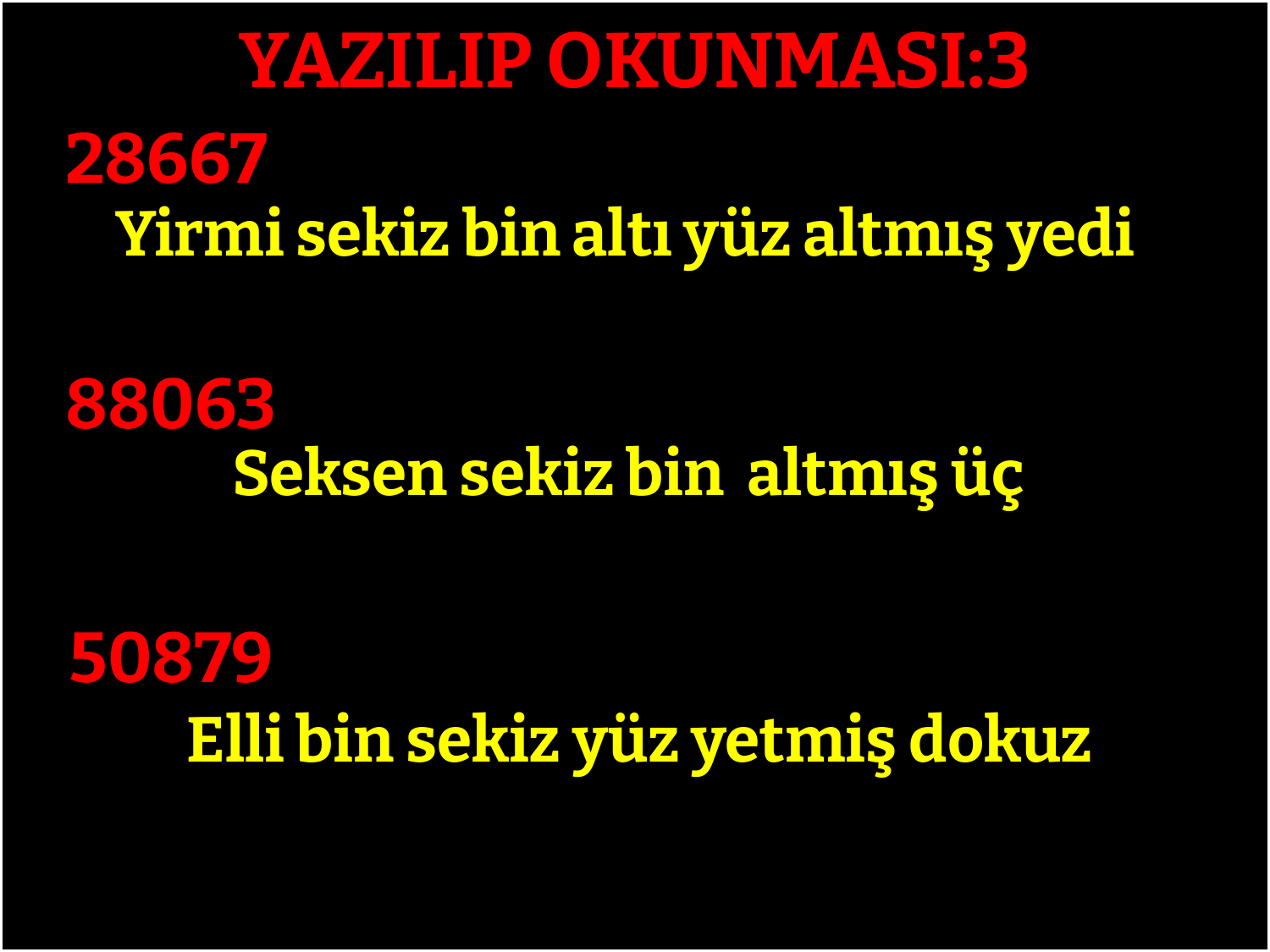

YAZILIP OKUNMASI:3
28667
Yirmi sekiz bin altı yüz altmış yedi
#
88063
Seksen sekiz bin  altmış üç
50879
  Elli bin sekiz yüz yetmiş dokuz